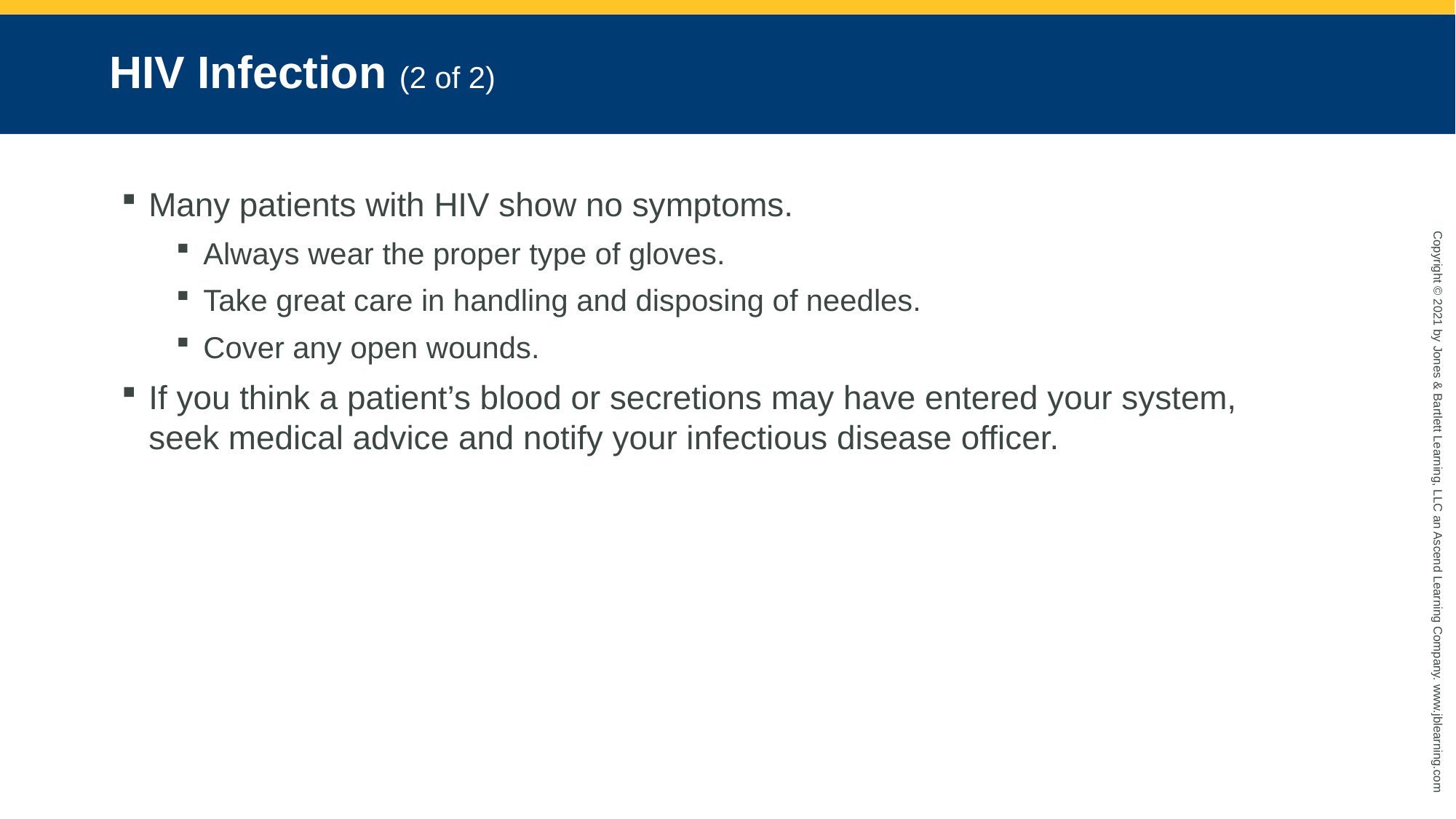

# HIV Infection (2 of 2)
Many patients with HIV show no symptoms.
Always wear the proper type of gloves.
Take great care in handling and disposing of needles.
Cover any open wounds.
If you think a patient’s blood or secretions may have entered your system, seek medical advice and notify your infectious disease officer.